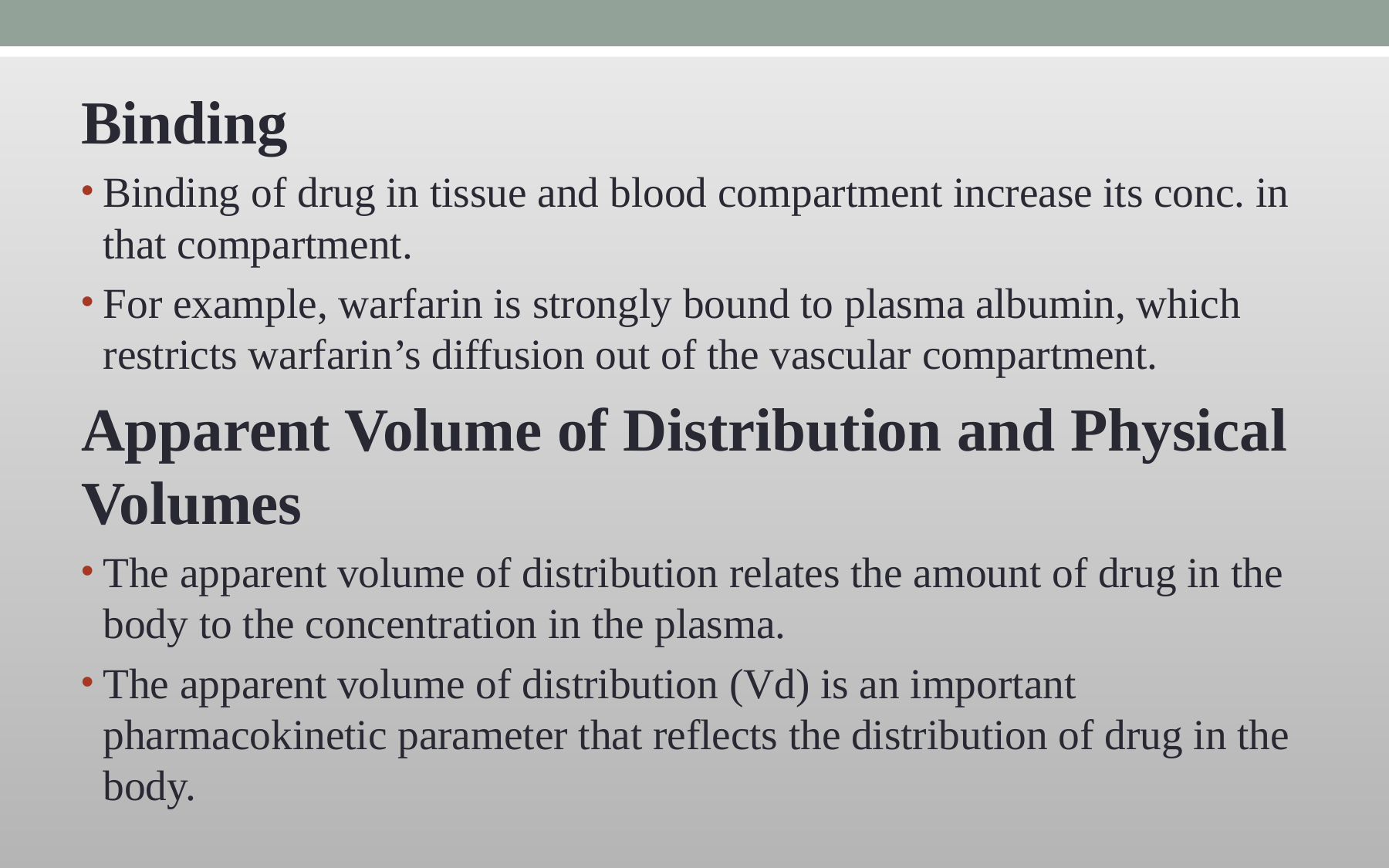

Binding
Binding of drug in tissue and blood compartment increase its conc. in that compartment.
For example, warfarin is strongly bound to plasma albumin, which restricts warfarin’s diffusion out of the vascular compartment.
Apparent Volume of Distribution and Physical Volumes
The apparent volume of distribution relates the amount of drug in the body to the concentration in the plasma.
The apparent volume of distribution (Vd) is an important pharmacokinetic parameter that reflects the distribution of drug in the body.